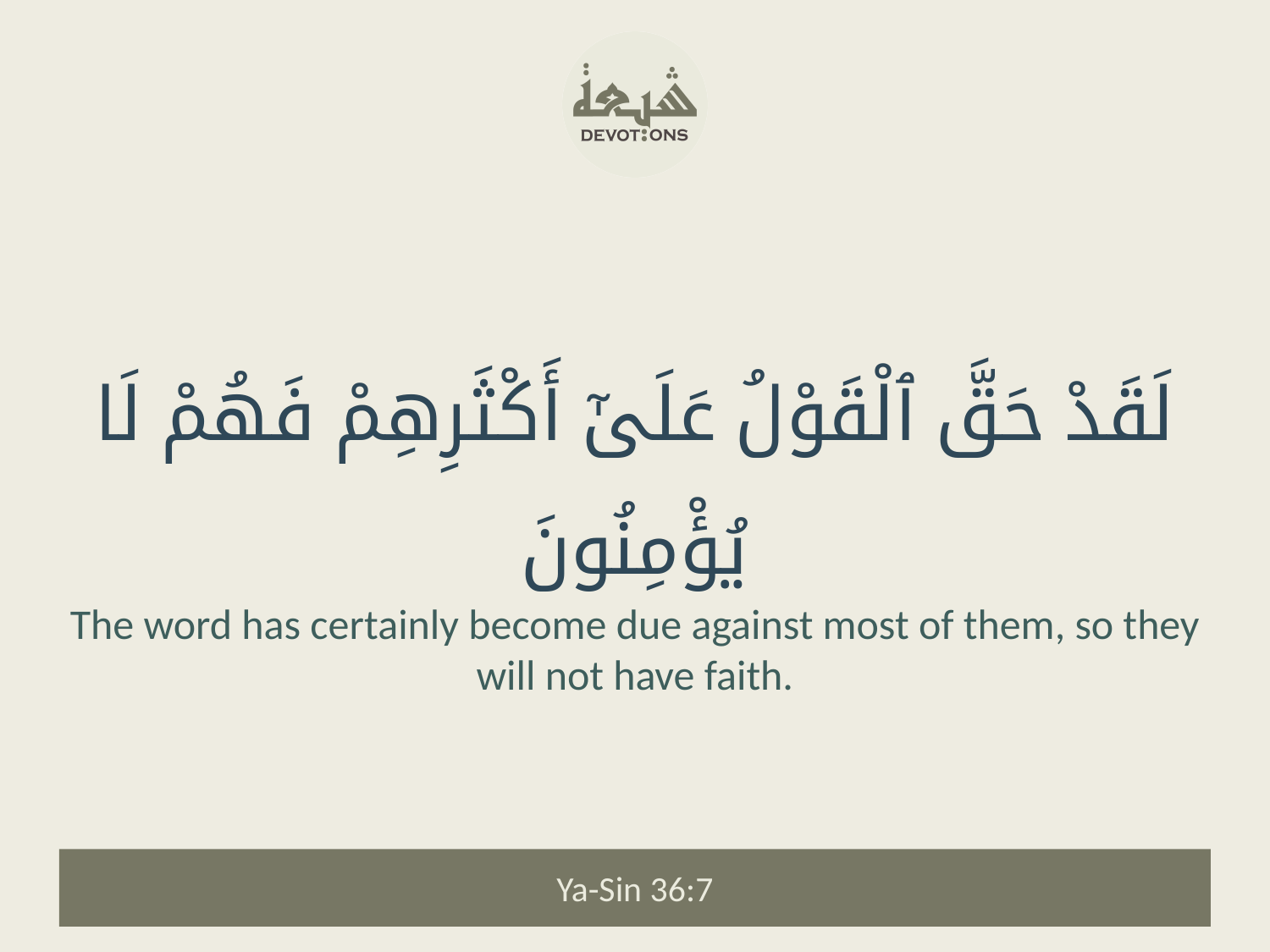

لَقَدْ حَقَّ ٱلْقَوْلُ عَلَىٰٓ أَكْثَرِهِمْ فَهُمْ لَا يُؤْمِنُونَ
The word has certainly become due against most of them, so they will not have faith.
Ya-Sin 36:7